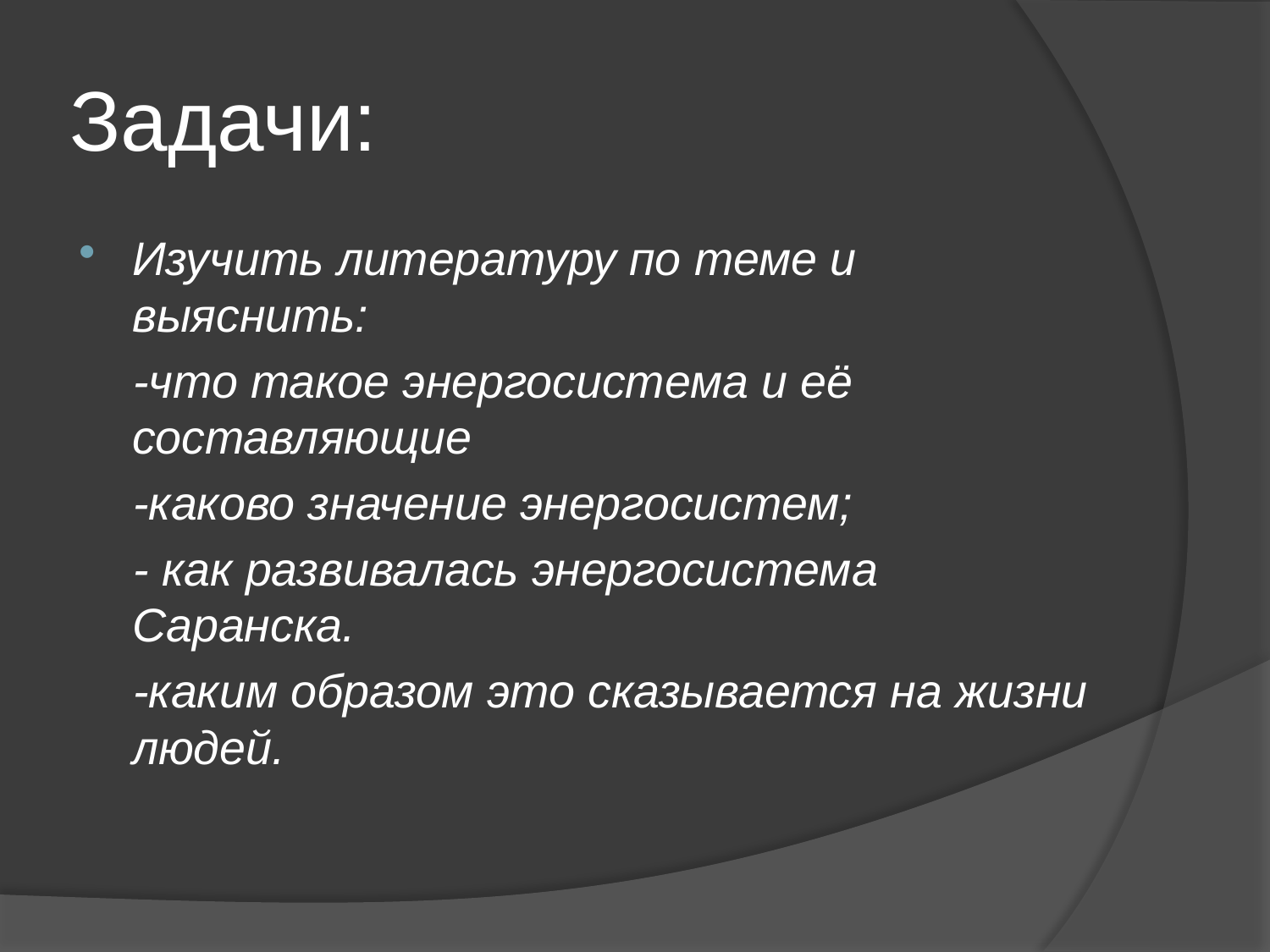

# Задачи:
Изучить литературу по теме и выяснить:
    -что такое энергосистема и её составляющие
    -каково значение энергосистем;
    - как развивалась энергосистема Саранска.
    -каким образом это сказывается на жизни людей.